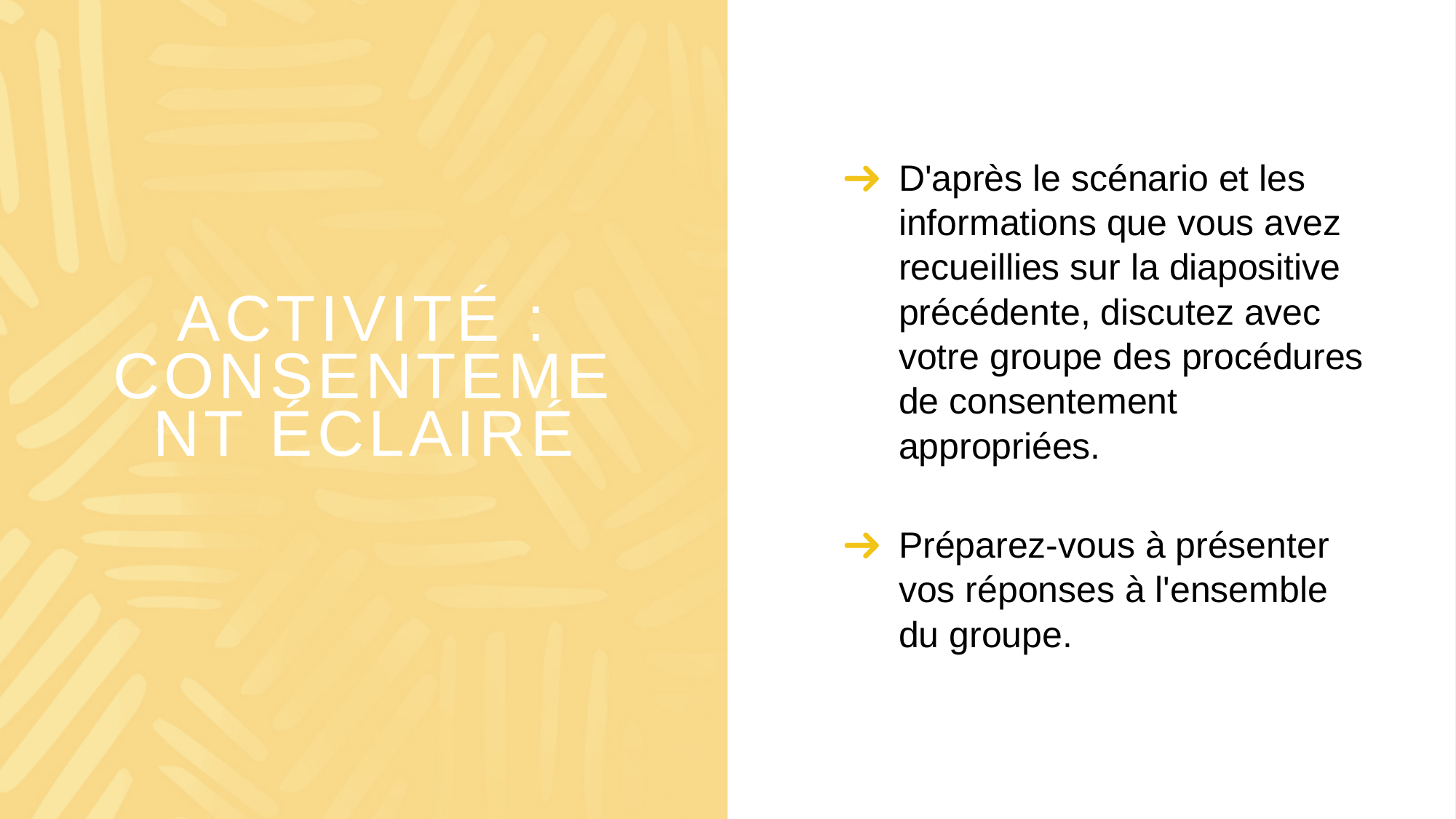

D'après le scénario et les informations que vous avez recueillies sur la diapositive précédente, discutez avec votre groupe des procédures de consentement appropriées.
Préparez-vous à présenter vos réponses à l'ensemble du groupe.
# ACTIVITÉ : CONSENTEMENT ÉCLAIRÉ